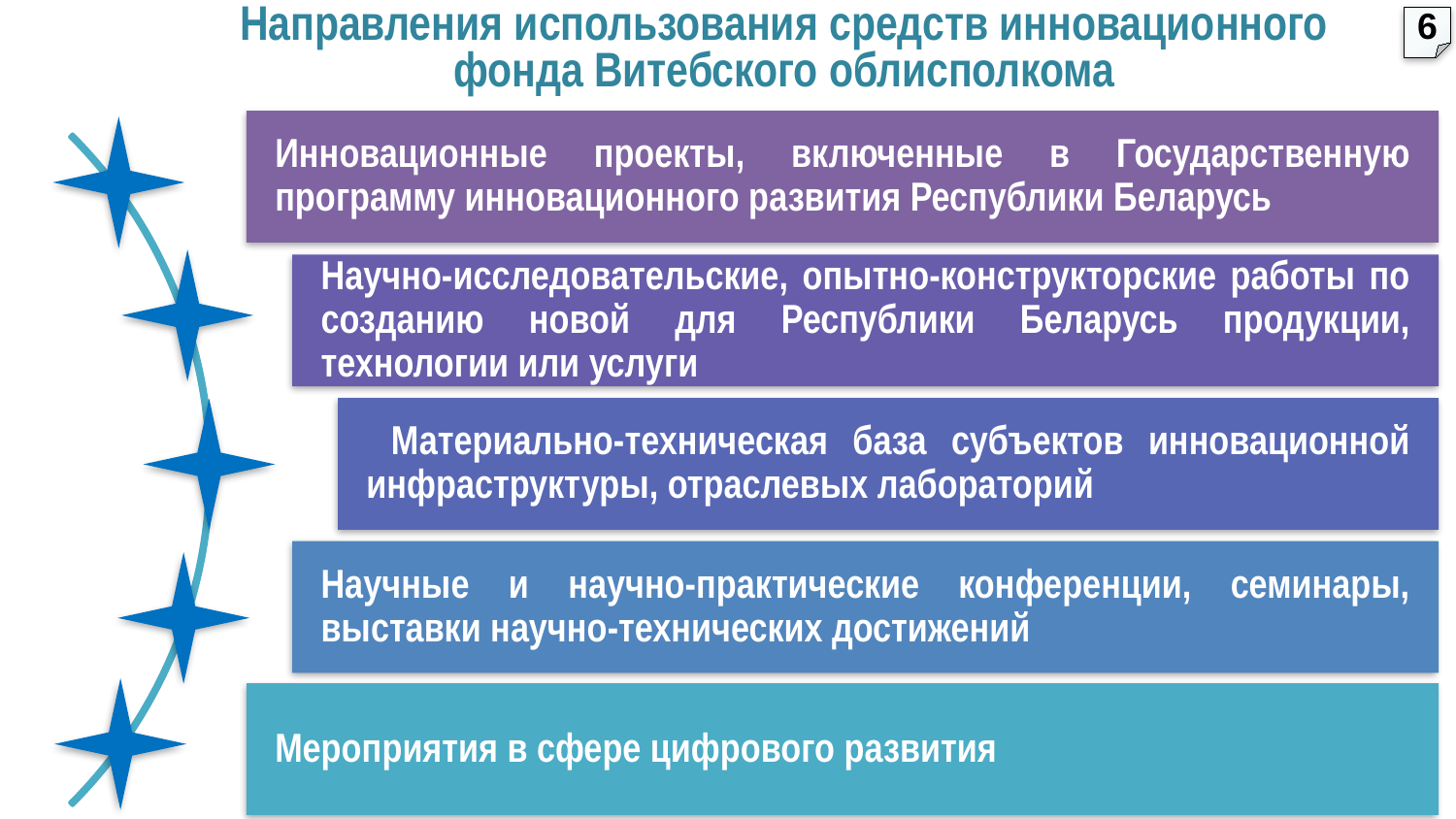

Направления использования средств инновационного фонда Витебского облисполкома
6
Инновационные проекты, включенные в Государственную программу инновационного развития Республики Беларусь
Научно-исследовательские, опытно-конструкторские работы по созданию новой для Республики Беларусь продукции, технологии или услуги
 Материально-техническая база субъектов инновационной инфраструктуры, отраслевых лабораторий
Научные и научно-практические конференции, семинары, выставки научно-технических достижений
Мероприятия в сфере цифрового развития